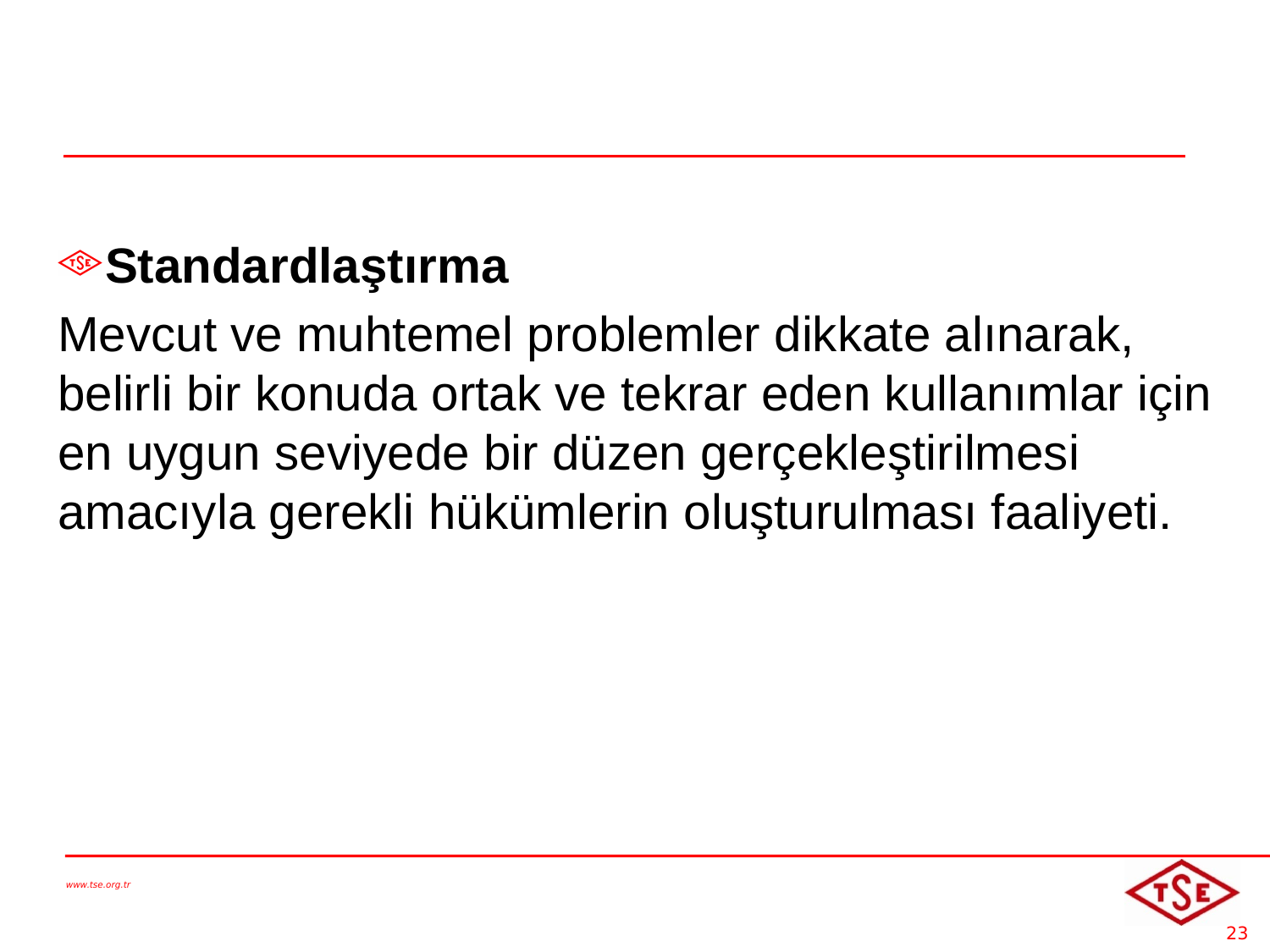

#
Standardlaştırma
Mevcut ve muhtemel problemler dikkate alınarak, belirli bir konuda ortak ve tekrar eden kullanımlar için en uygun seviyede bir düzen gerçekleştirilmesi amacıyla gerekli hükümlerin oluşturulması faaliyeti.

www.tse.org.tr
23